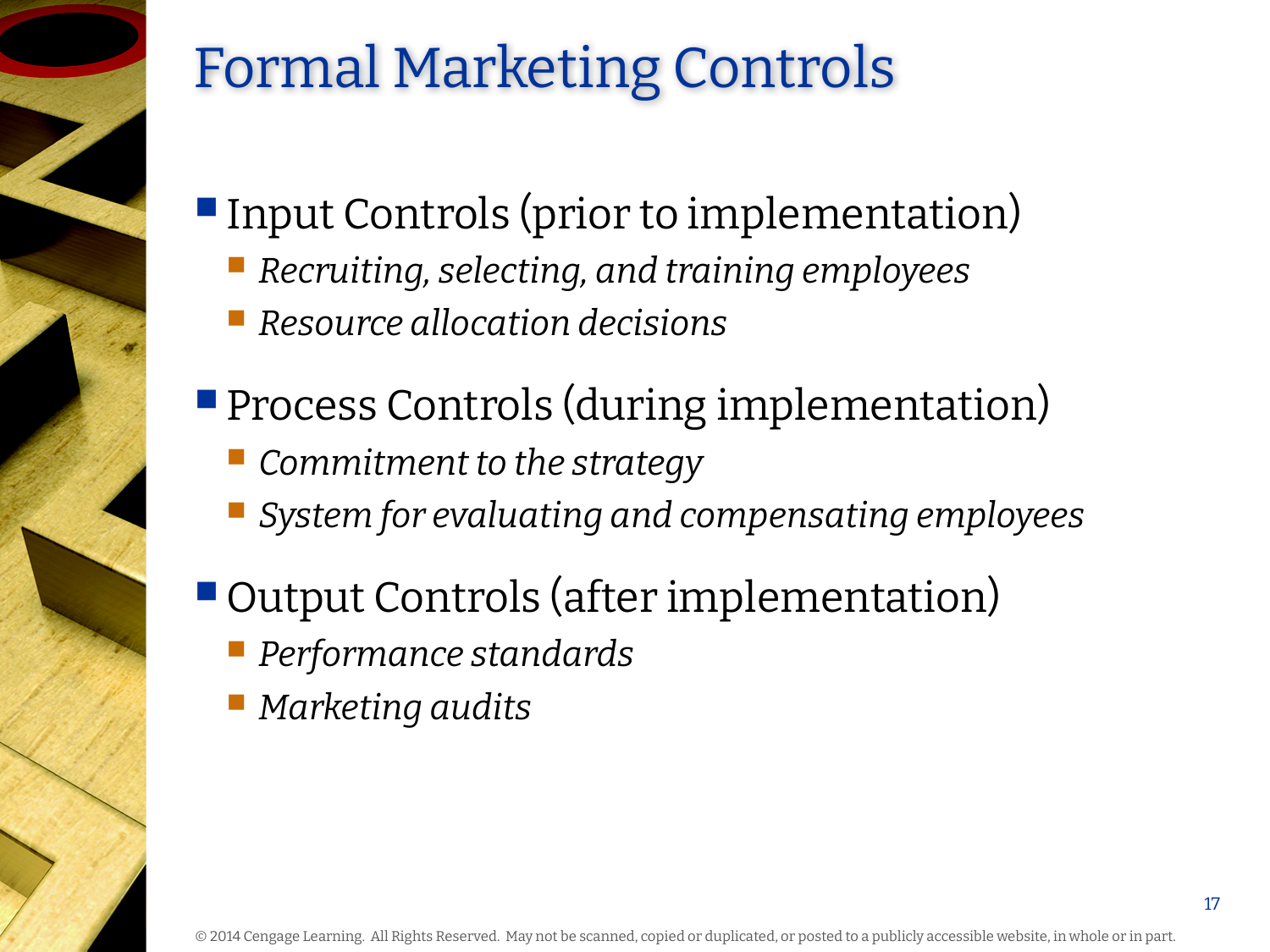

# Formal Marketing Controls
Input Controls (prior to implementation)
Recruiting, selecting, and training employees
Resource allocation decisions
Process Controls (during implementation)
Commitment to the strategy
System for evaluating and compensating employees
Output Controls (after implementation)
Performance standards
Marketing audits
17